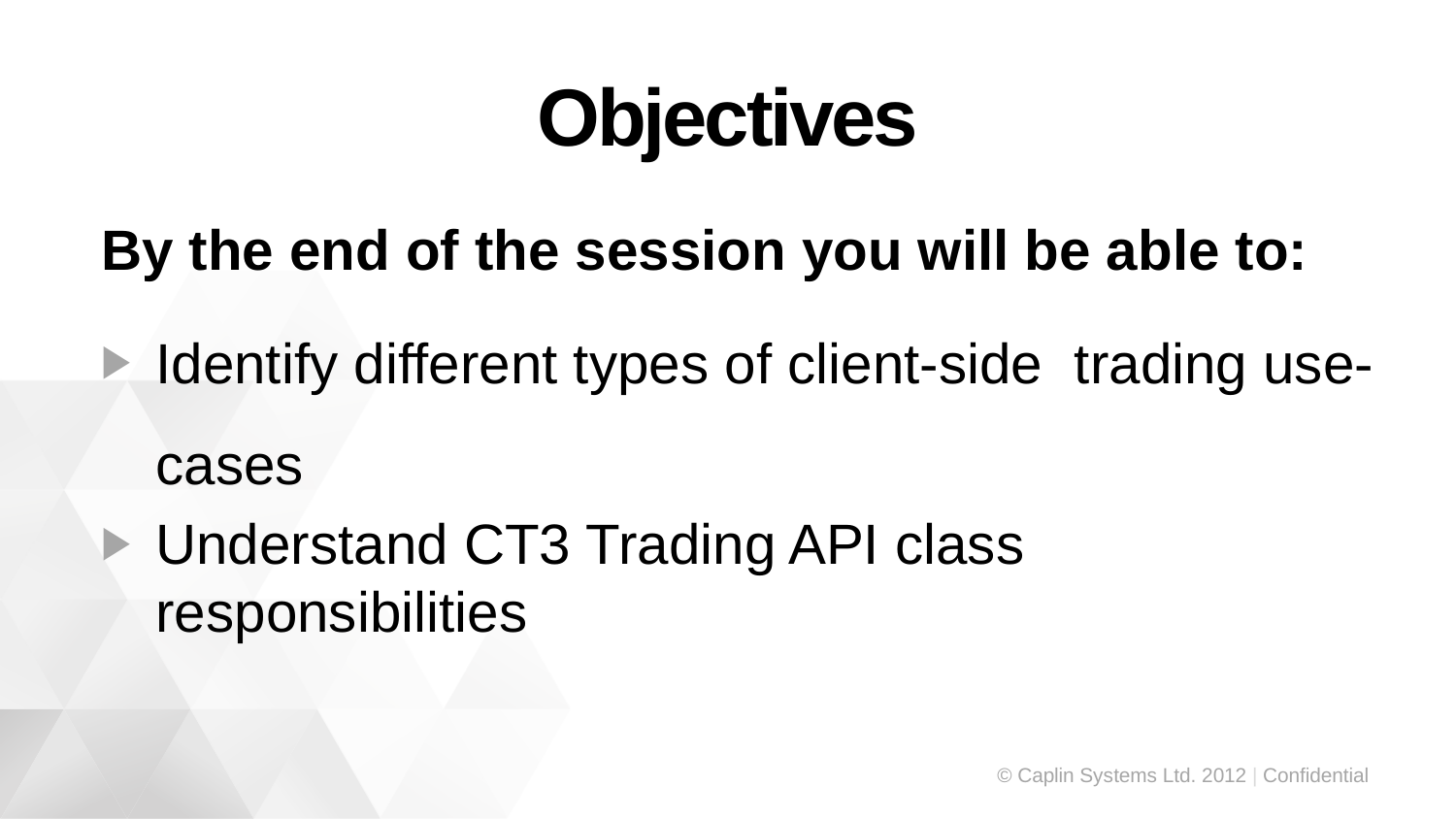

# Objectives
By the end of the session you will be able to:
Identify different types of client-side  trading use-cases
Understand CT3 Trading API class responsibilities